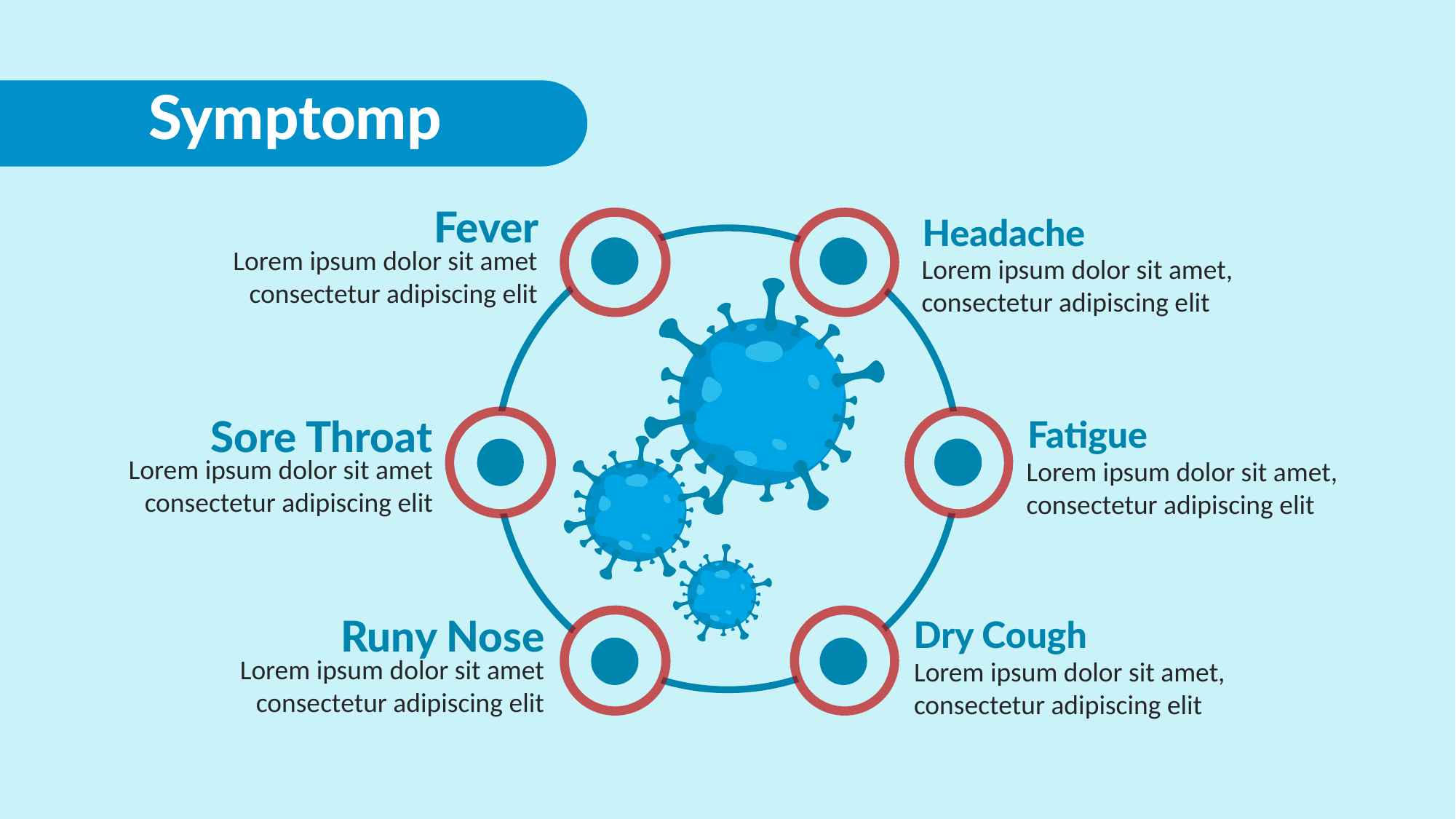

Symptomp

Fever
Headache

Lorem ipsum dolor sit amet consectetur adipiscing elit
Lorem ipsum dolor sit amet, consectetur adipiscing elit

Sore Throat
Fatigue

Lorem ipsum dolor sit amet consectetur adipiscing elit
Lorem ipsum dolor sit amet, consectetur adipiscing elit

Runy Nose
Dry Cough

Lorem ipsum dolor sit amet consectetur adipiscing elit
Lorem ipsum dolor sit amet, consectetur adipiscing elit